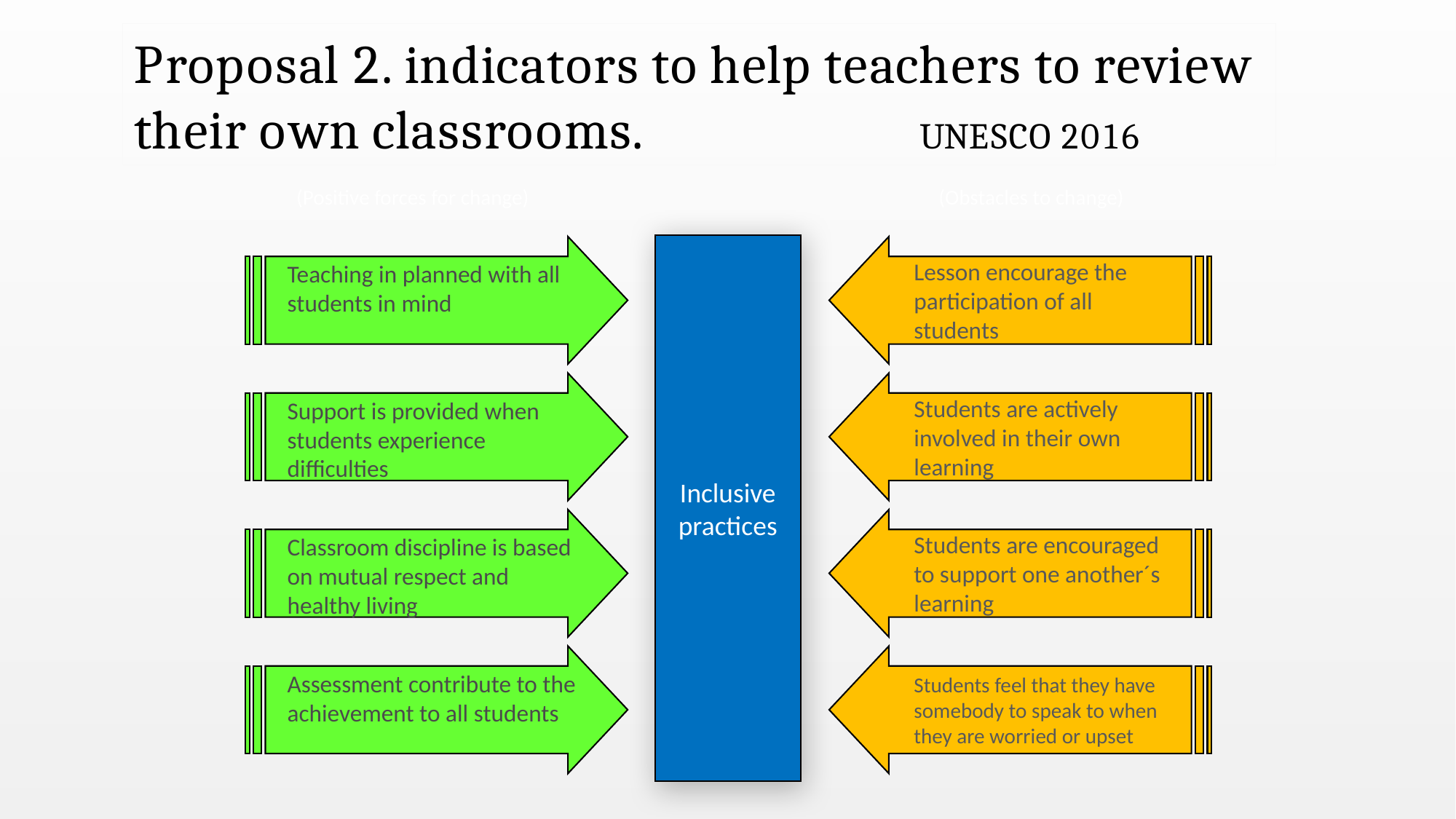

Proposal 2. indicators to help teachers to review
their own classrooms.                       UNESCO 2016
(Positive forces for change)
(Obstacles to change)
Inclusive practices
Teaching in planned with all students in mind
Lesson encourage the participation of all students
Support is provided when students experience difficulties
Students are actively involved in their own learning
Classroom discipline is based on mutual respect and healthy living
Students are encouraged to support one another´s learning
Assessment contribute to the achievement to all students
Students feel that they have somebody to speak to when they are worried or upset